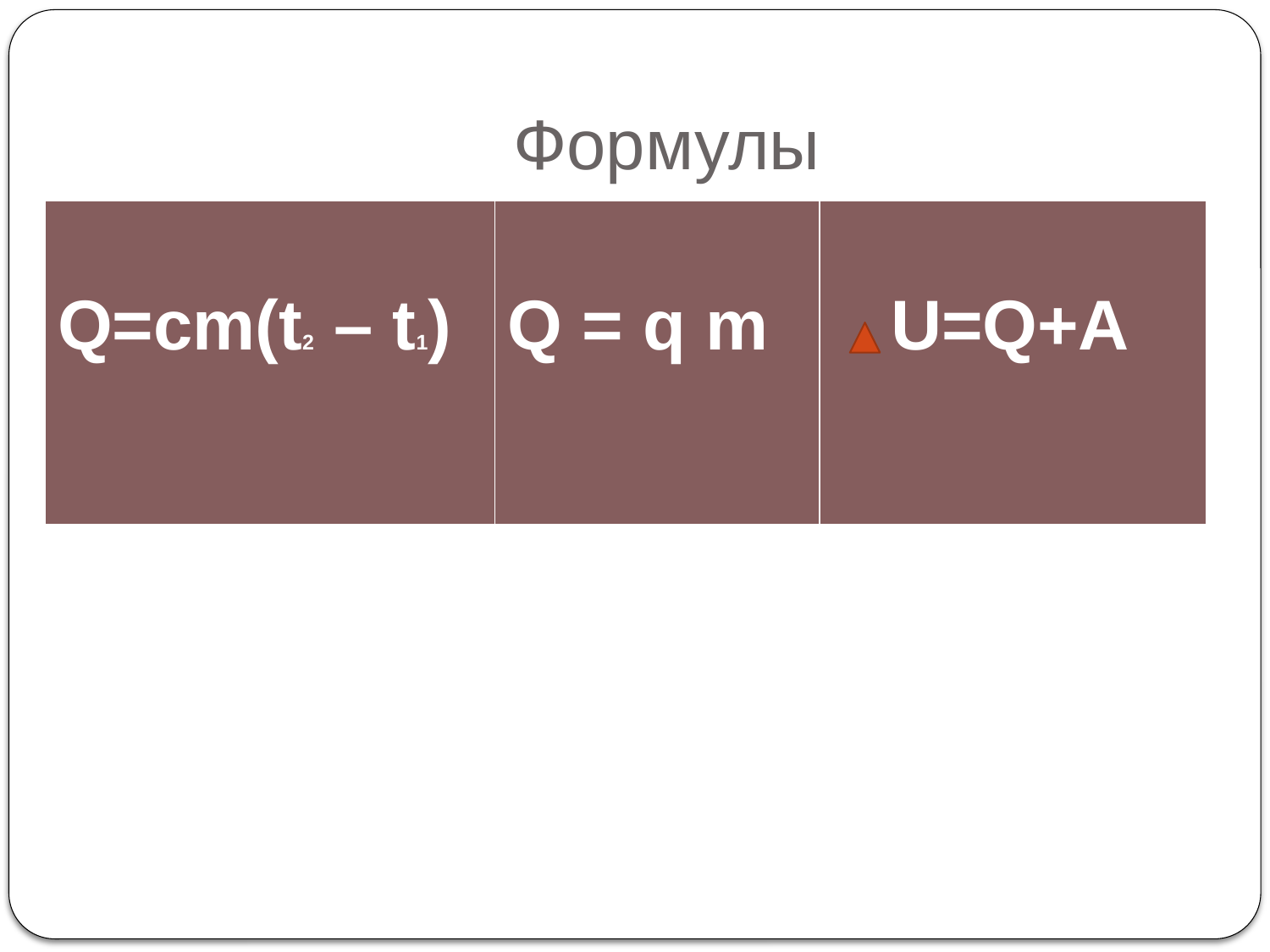

# Формулы
| Q=cm(t2 – t1) | Q = q m | U=Q+A |
| --- | --- | --- |